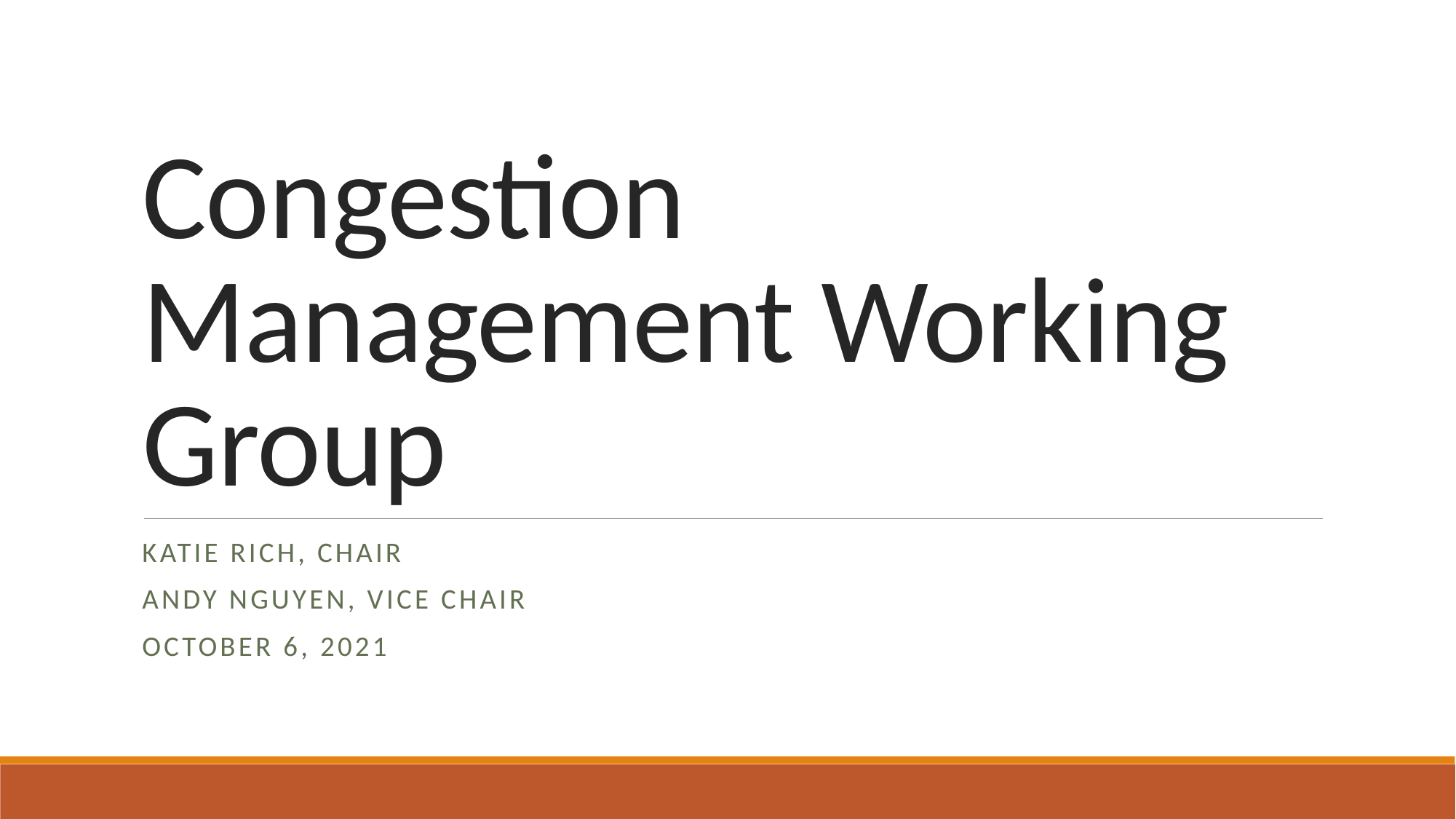

# Congestion Management Working Group
Katie Rich, Chair
Andy Nguyen, Vice Chair
OCTOBER 6, 2021